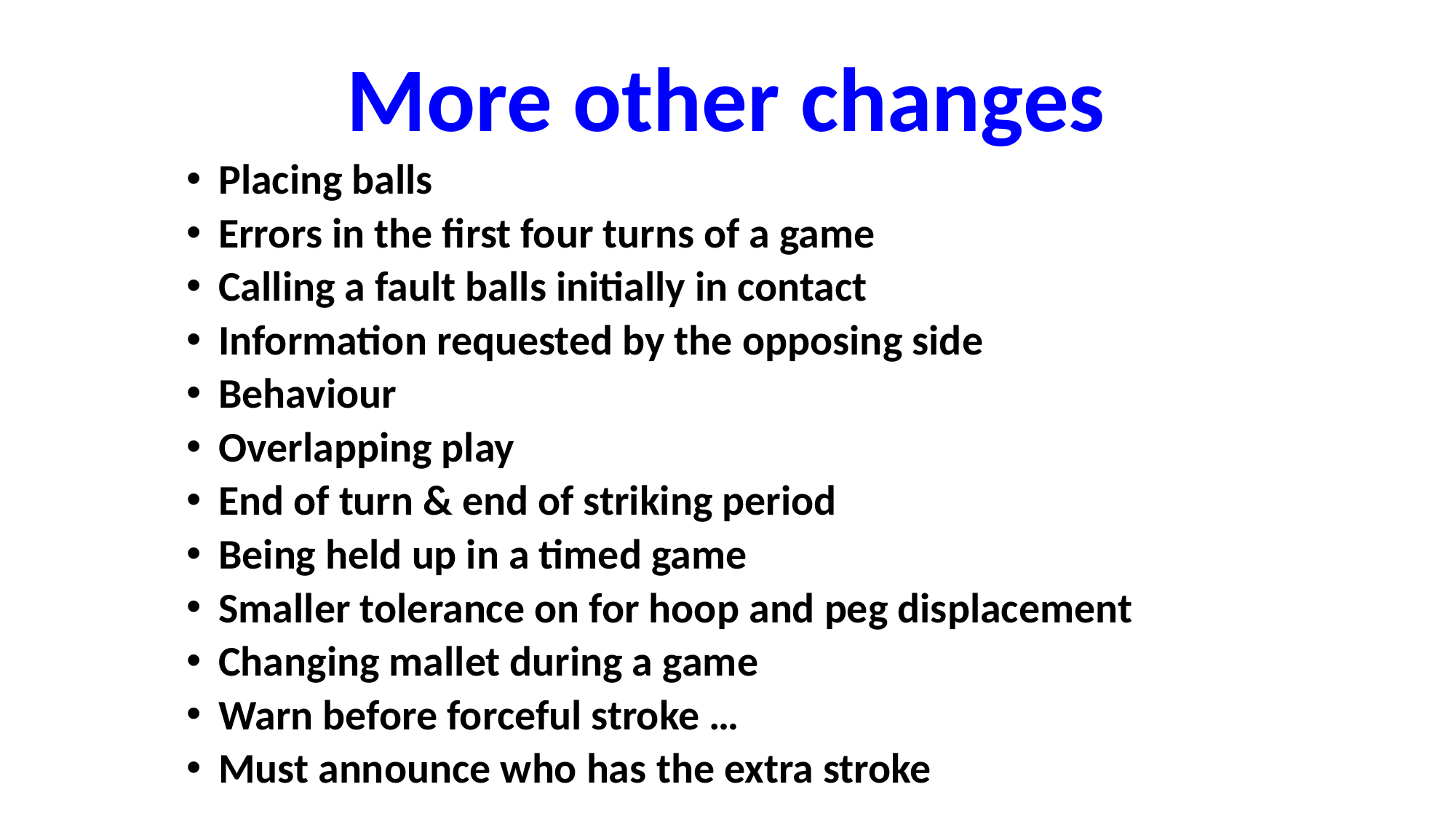

# More other changes
 Placing balls
 Errors in the first four turns of a game
 Calling a fault balls initially in contact
 Information requested by the opposing side
 Behaviour
 Overlapping play
 End of turn & end of striking period
 Being held up in a timed game
 Smaller tolerance on for hoop and peg displacement
 Changing mallet during a game
 Warn before forceful stroke …
 Must announce who has the extra stroke